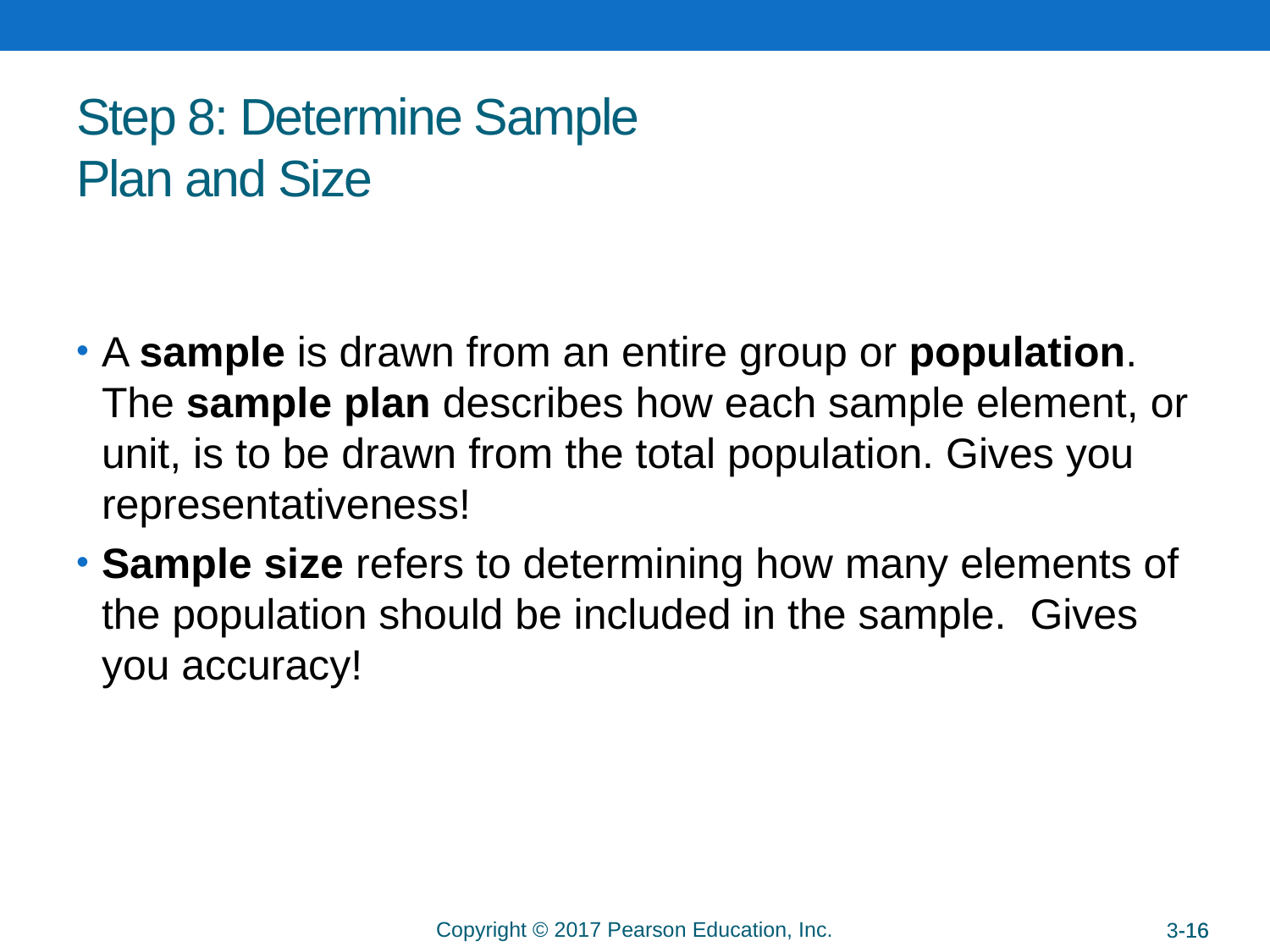

# Step 8: Determine Sample Plan and Size
A sample is drawn from an entire group or population. The sample plan describes how each sample element, or unit, is to be drawn from the total population. Gives you representativeness!
Sample size refers to determining how many elements of the population should be included in the sample.  Gives you accuracy!